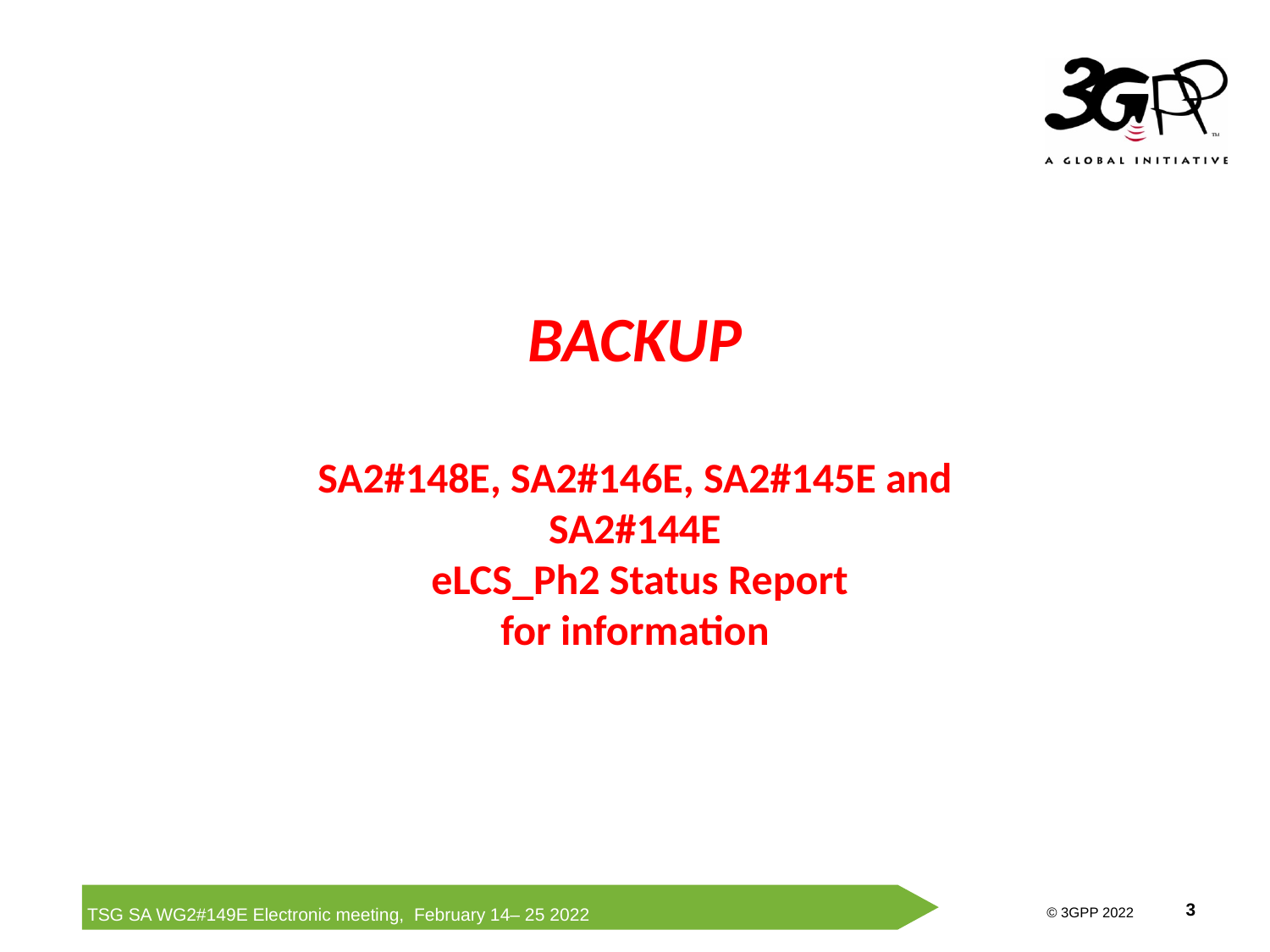

BACKUP
SA2#148E, SA2#146E, SA2#145E and SA2#144E
 eLCS_Ph2 Status Report
for information